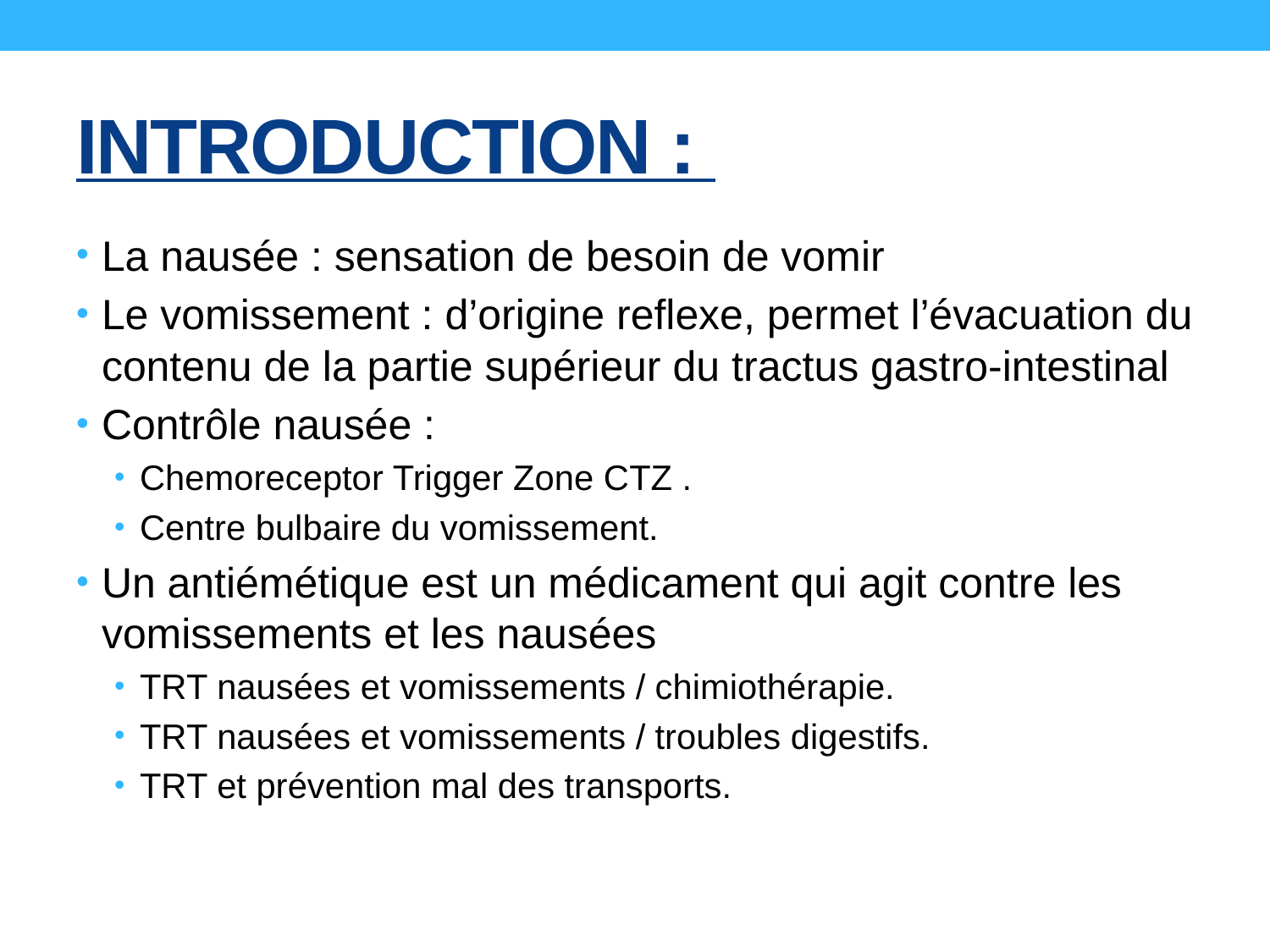

# Introduction :
La nausée : sensation de besoin de vomir
Le vomissement : d’origine reflexe, permet l’évacuation du contenu de la partie supérieur du tractus gastro-intestinal
Contrôle nausée :
Chemoreceptor Trigger Zone CTZ .
Centre bulbaire du vomissement.
Un antiémétique est un médicament qui agit contre les vomissements et les nausées
TRT nausées et vomissements / chimiothérapie.
TRT nausées et vomissements / troubles digestifs.
TRT et prévention mal des transports.